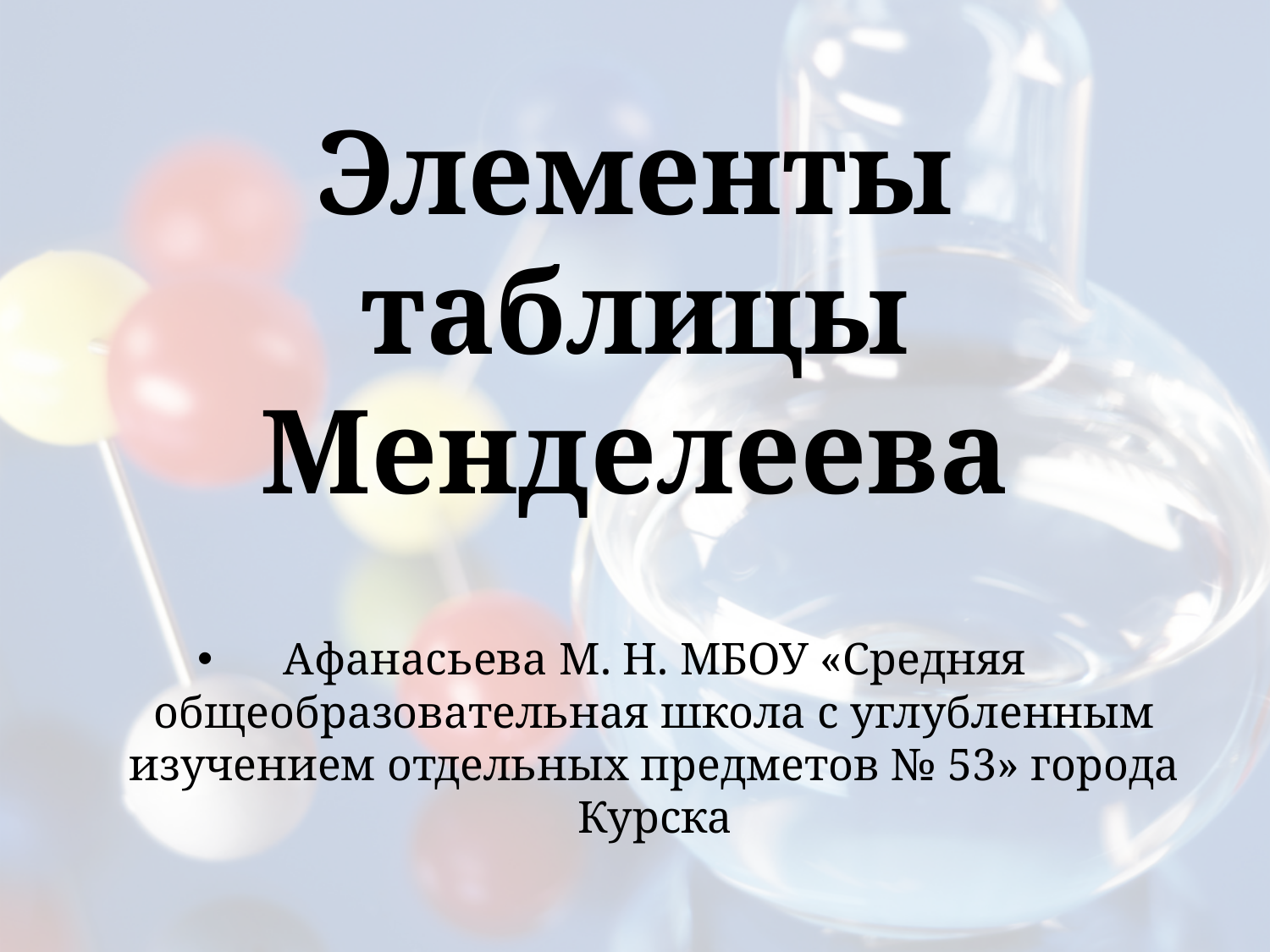

# Элементы таблицы Менделеева
Афанасьева М. Н. МБОУ «Средняя общеобразовательная школа с углубленным изучением отдельных предметов № 53» города Курска